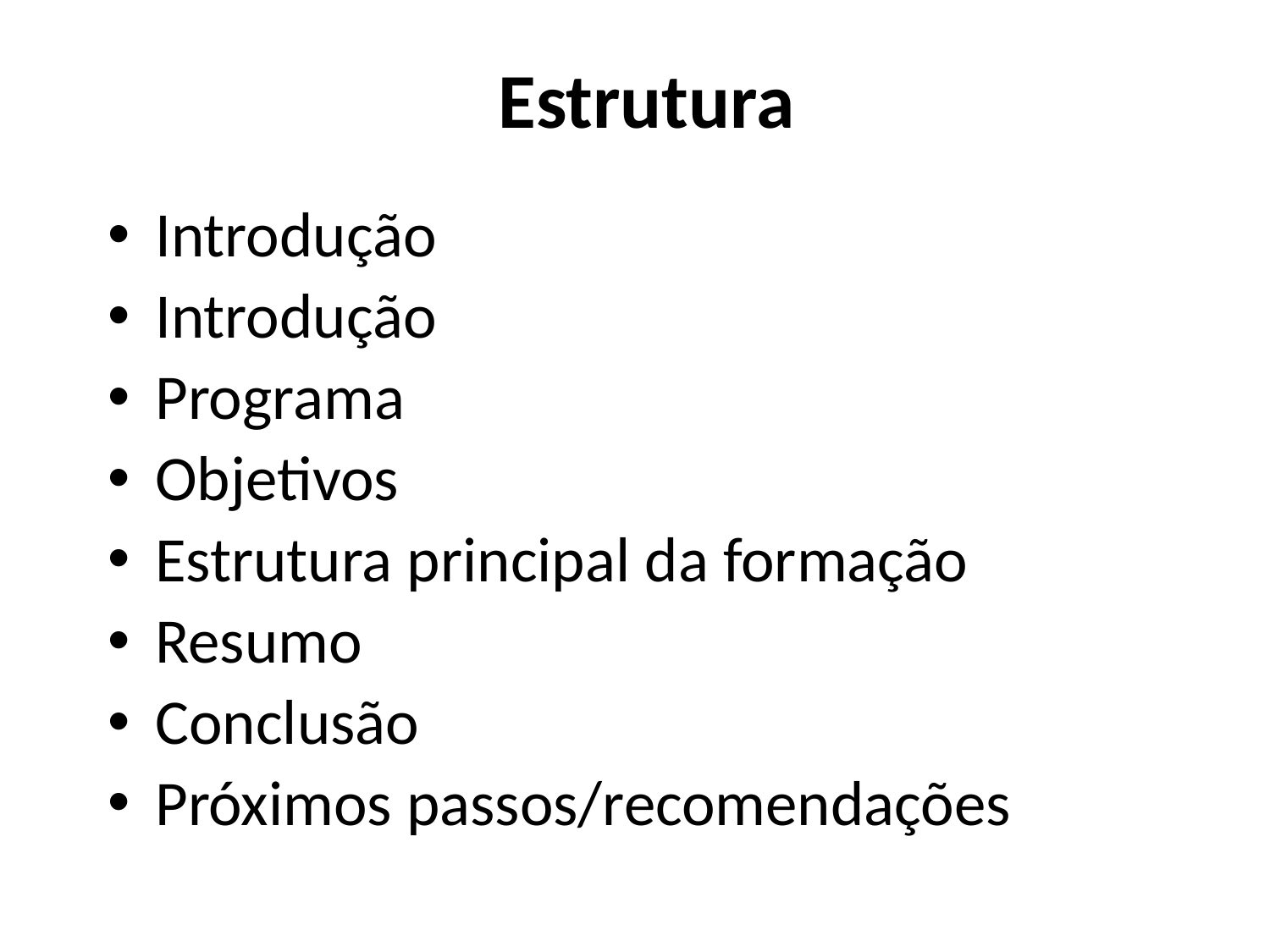

# Estrutura
Introdução
Introdução
Programa
Objetivos
Estrutura principal da formação
Resumo
Conclusão
Próximos passos/recomendações